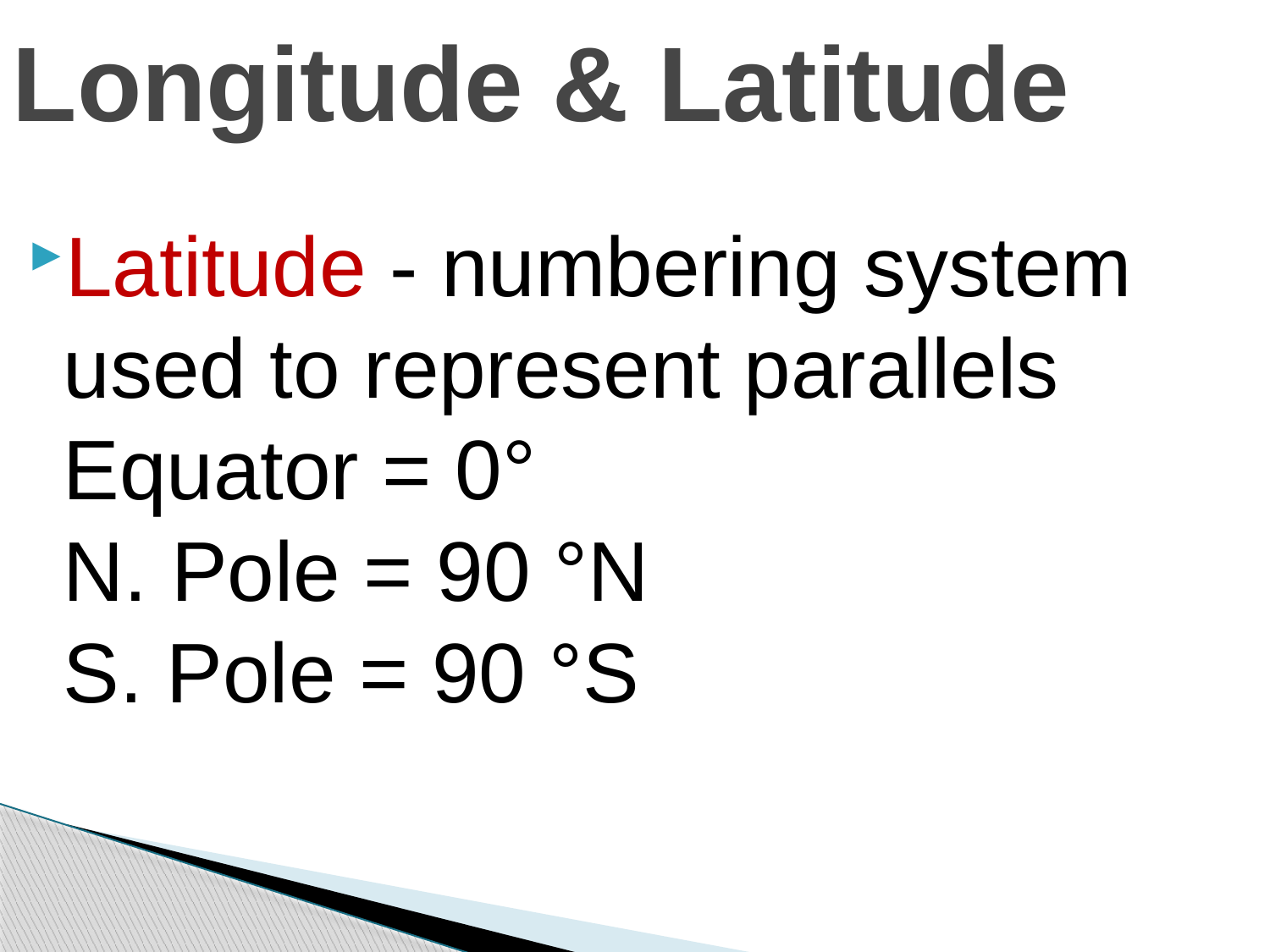

# Longitude & Latitude
Latitude - numbering system used to represent parallels
Equator = 0°
N. Pole = 90 °N
S. Pole = 90 °S